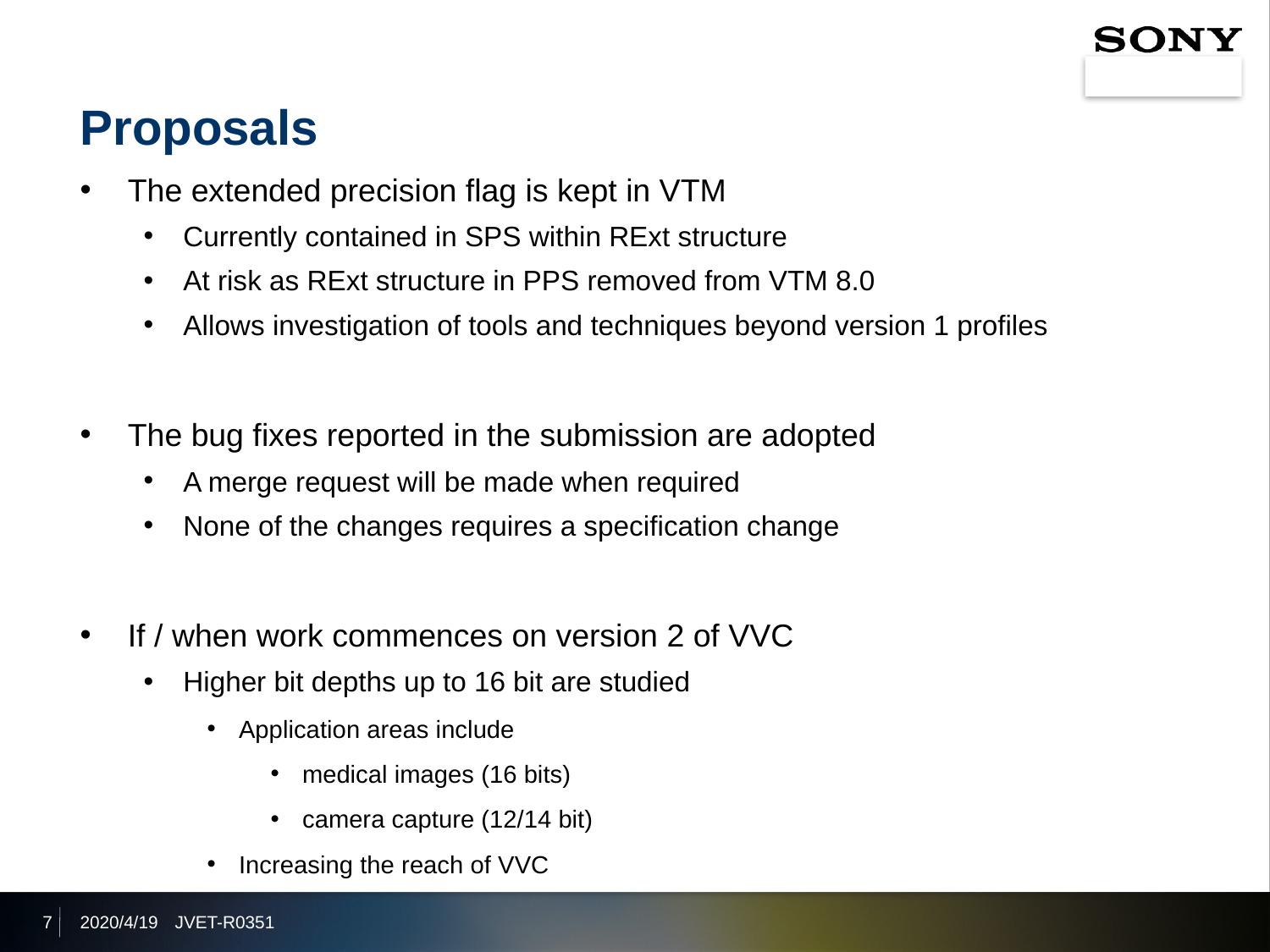

# Proposals
The extended precision flag is kept in VTM
Currently contained in SPS within RExt structure
At risk as RExt structure in PPS removed from VTM 8.0
Allows investigation of tools and techniques beyond version 1 profiles

The bug fixes reported in the submission are adopted
A merge request will be made when required
None of the changes requires a specification change

If / when work commences on version 2 of VVC
Higher bit depths up to 16 bit are studied
Application areas include
medical images (16 bits)
camera capture (12/14 bit)
Increasing the reach of VVC

7
2020/4/19
JVET-R0351